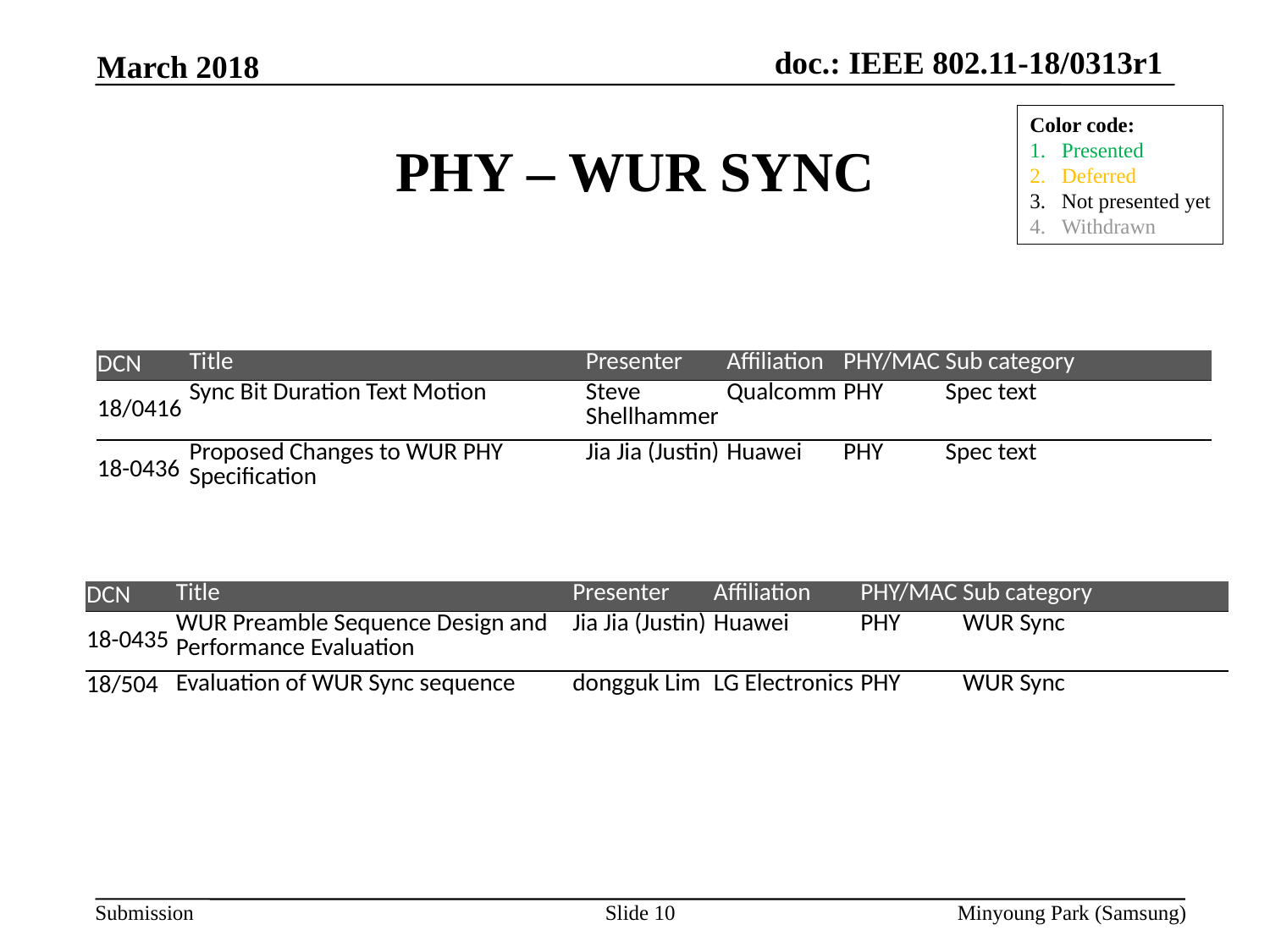

March 2018
# PHY – WUR SYNC
Color code:
Presented
Deferred
Not presented yet
Withdrawn
| DCN | Title | Presenter | Affiliation | PHY/MAC | Sub category |
| --- | --- | --- | --- | --- | --- |
| 18/0416 | Sync Bit Duration Text Motion | Steve Shellhammer | Qualcomm | PHY | Spec text |
| 18-0436 | Proposed Changes to WUR PHY Specification | Jia Jia (Justin) | Huawei | PHY | Spec text |
| DCN | Title | Presenter | Affiliation | PHY/MAC | Sub category |
| --- | --- | --- | --- | --- | --- |
| 18-0435 | WUR Preamble Sequence Design and Performance Evaluation | Jia Jia (Justin) | Huawei | PHY | WUR Sync |
| 18/504 | Evaluation of WUR Sync sequence | dongguk Lim | LG Electronics | PHY | WUR Sync |
Slide 10
Minyoung Park (Samsung)